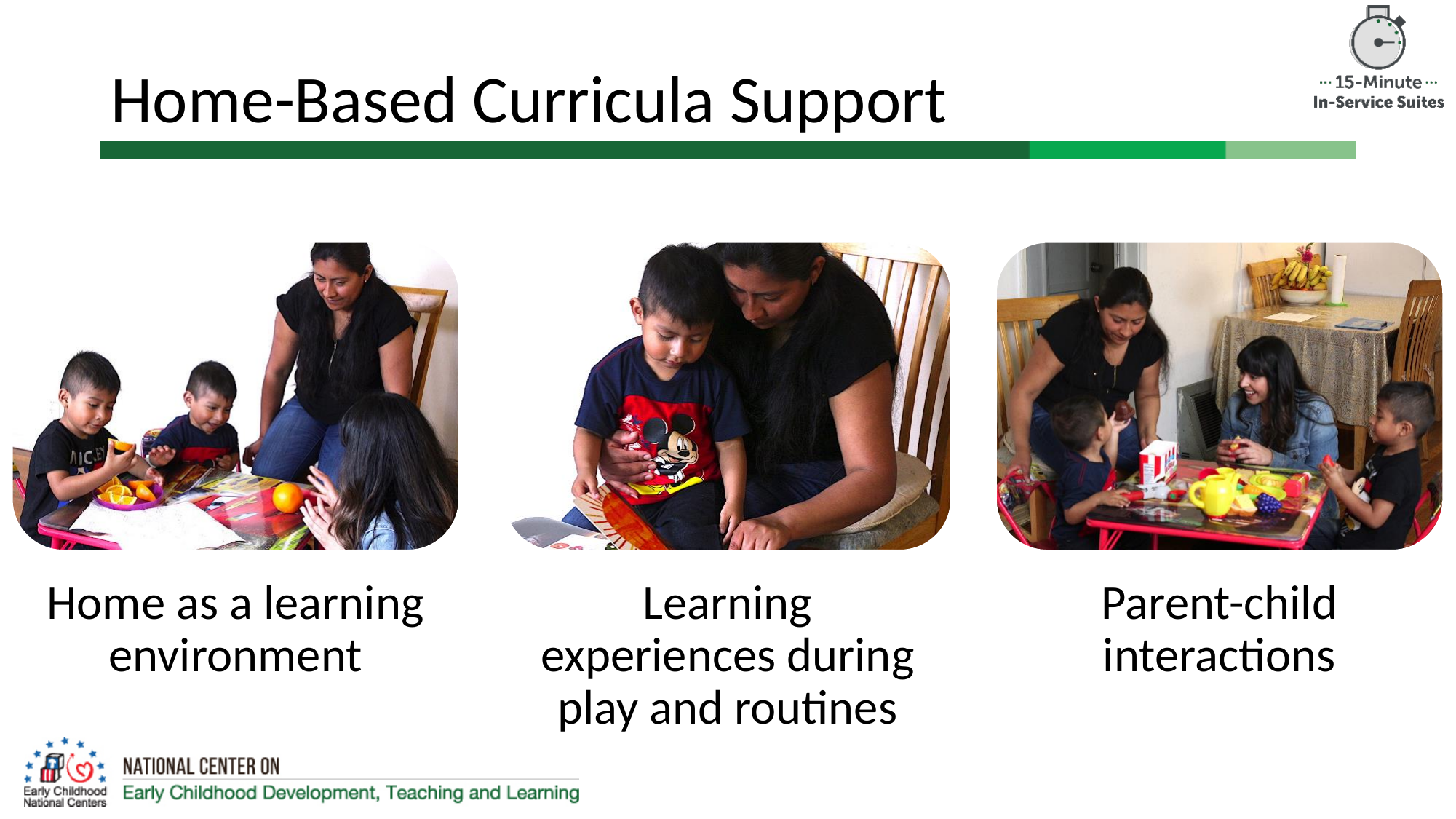

# Home-Based Curricula Support
Home as a learning environment
Learning experiences during play and routines
Parent-child interactions